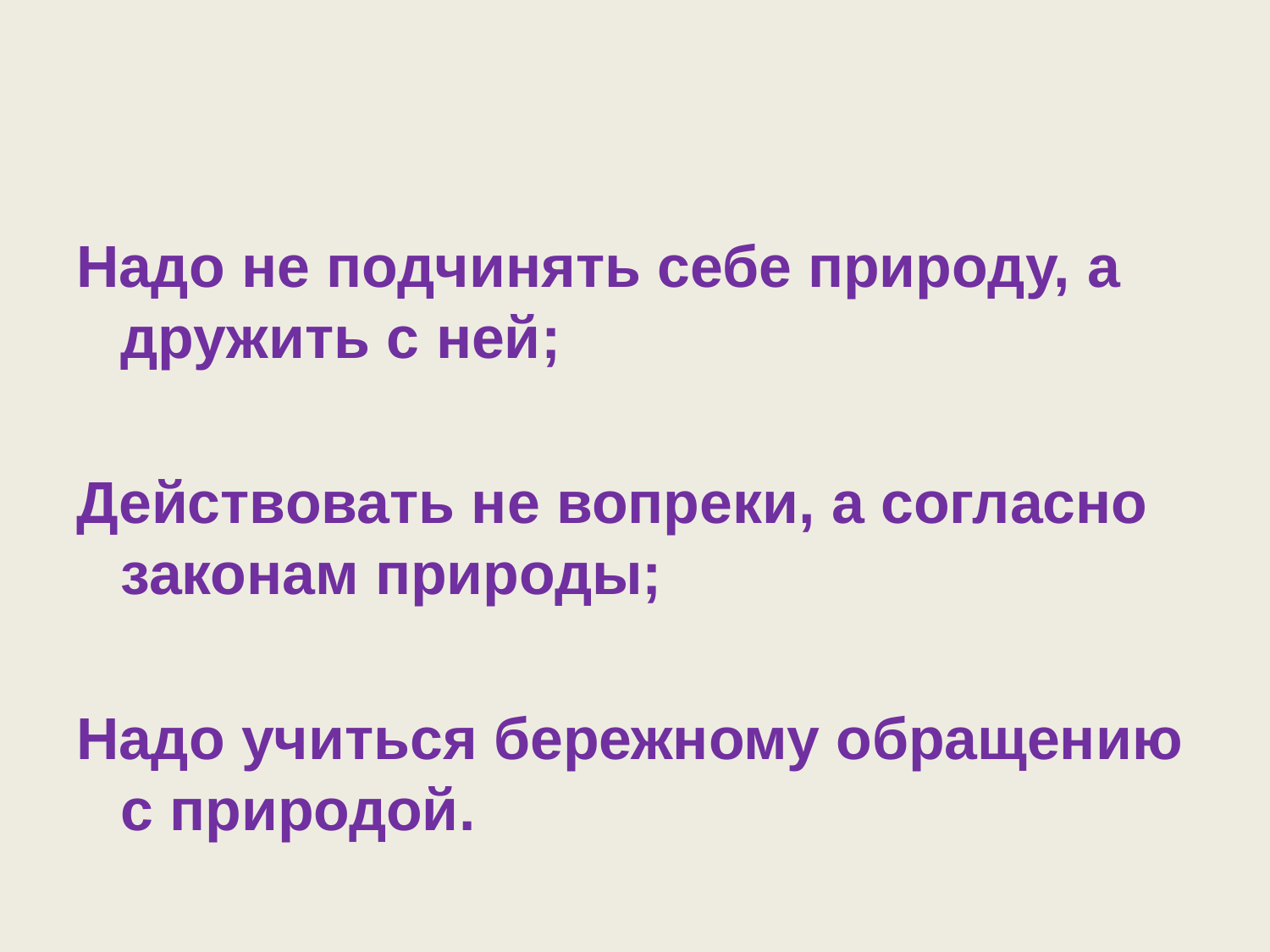

Надо не подчинять себе природу, а дружить с ней;

Действовать не вопреки, а согласно законам природы;

Надо учиться бережному обращению с природой.